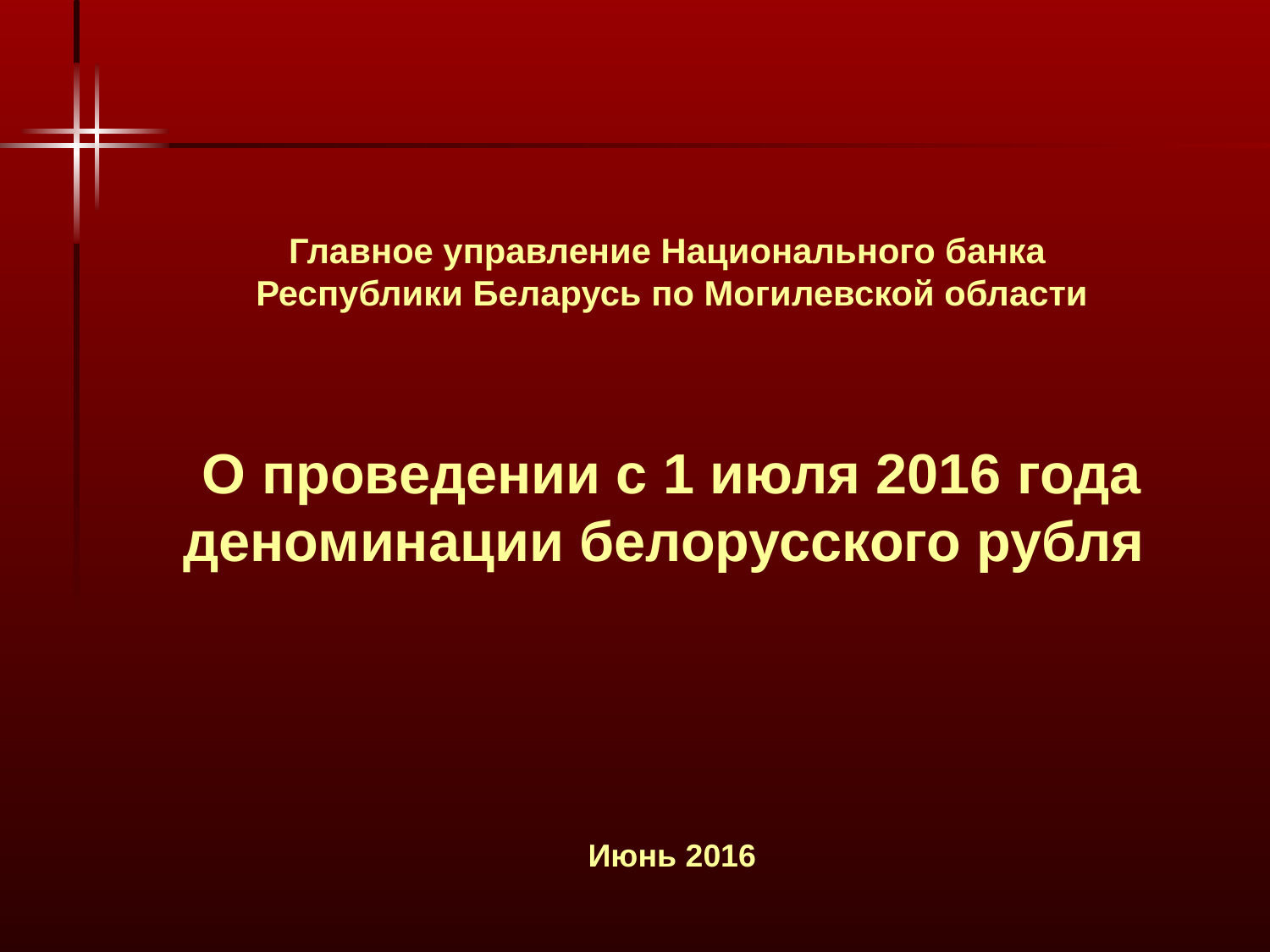

Главное управление Национального банка
Республики Беларусь по Могилевской области

О проведении с 1 июля 2016 года деноминации белорусского рубля

Июнь 2016